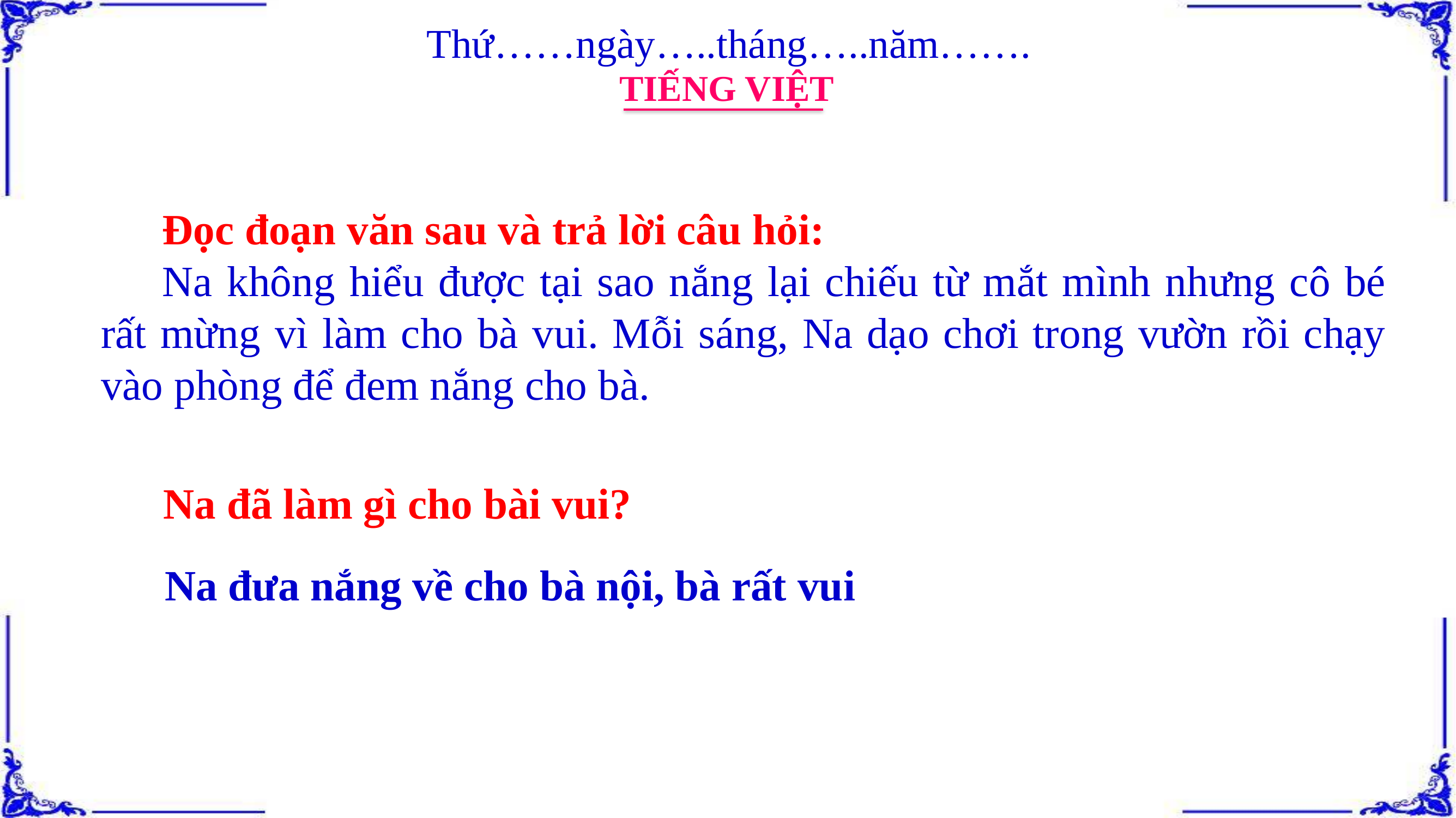

Thứ……ngày…..tháng…..năm…….
TIẾNG VIỆT
Đọc đoạn văn sau và trả lời câu hỏi:
Na không hiểu được tại sao nắng lại chiếu từ mắt mình nhưng cô bé rất mừng vì làm cho bà vui. Mỗi sáng, Na dạo chơi trong vườn rồi chạy vào phòng để đem nắng cho bà.
Na đã làm gì cho bài vui?
Na đưa nắng về cho bà nội, bà rất vui